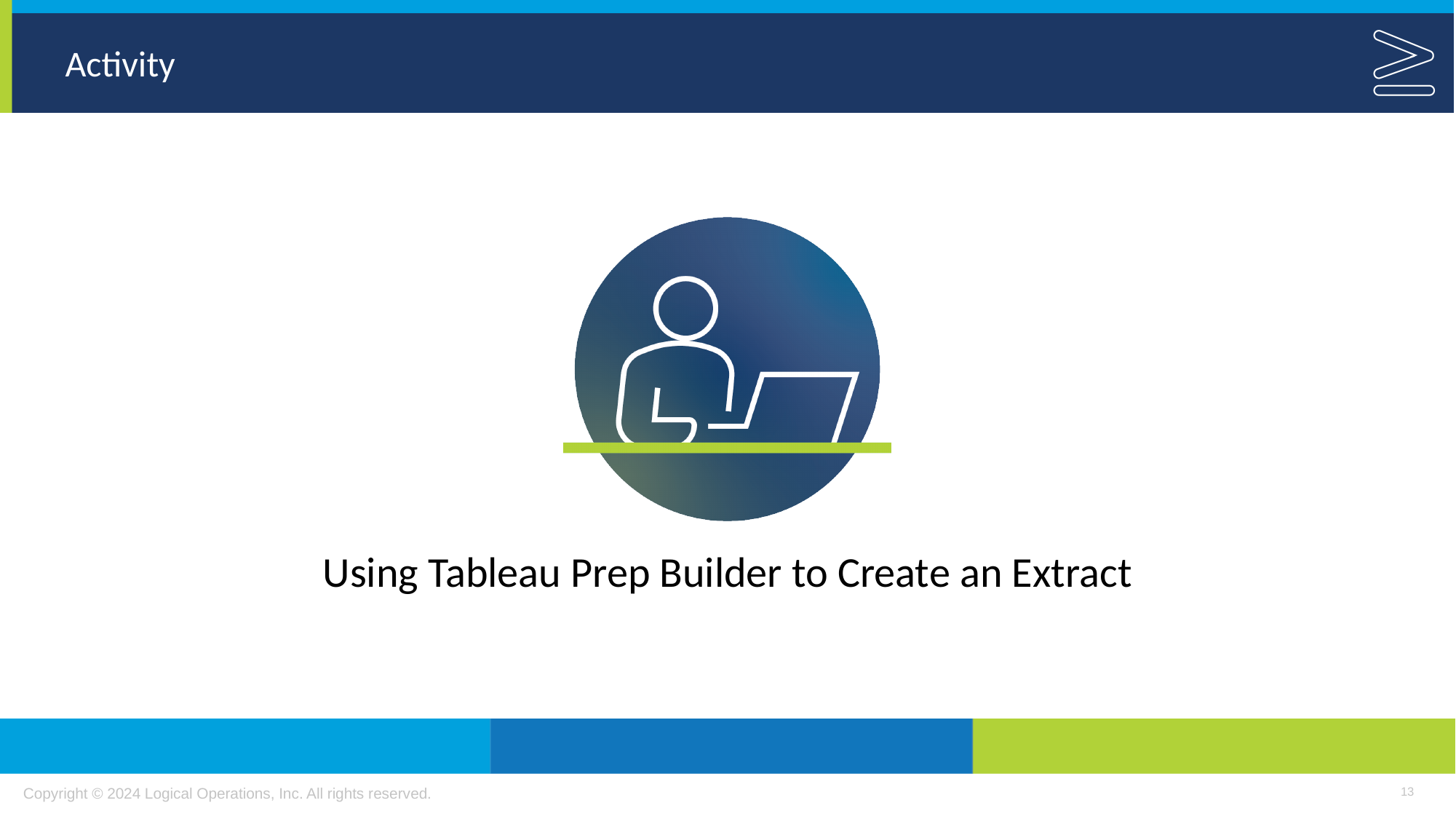

Using Tableau Prep Builder to Create an Extract
13